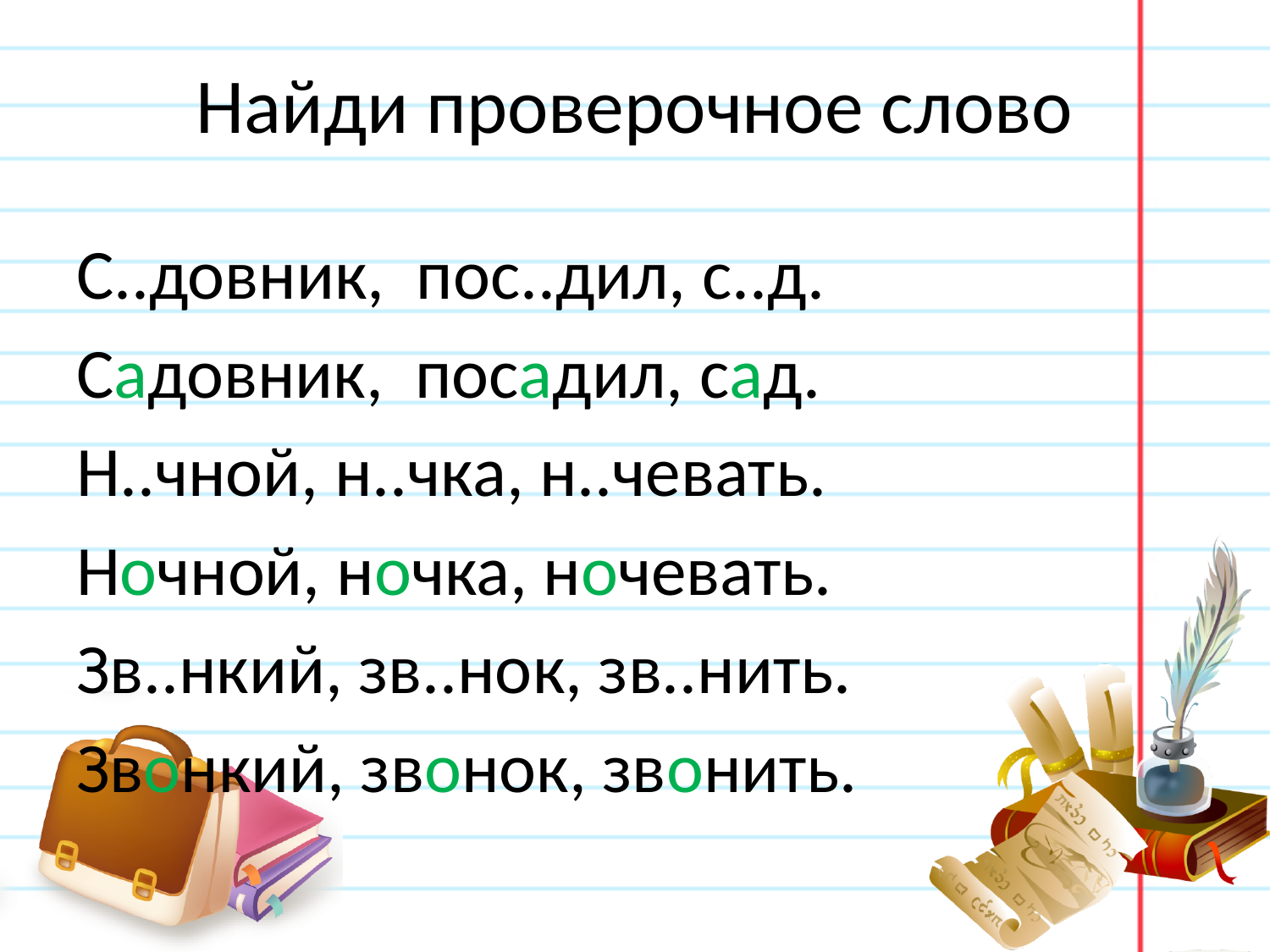

# Найди проверочное слово
С..довник,  пос..дил, с..д.
Садовник,  посадил, сад.
Н..чной, н..чка, н..чевать.
Ночной, ночка, ночевать.
Зв..нкий, зв..нок, зв..нить.
Звонкий, звонок, звонить.